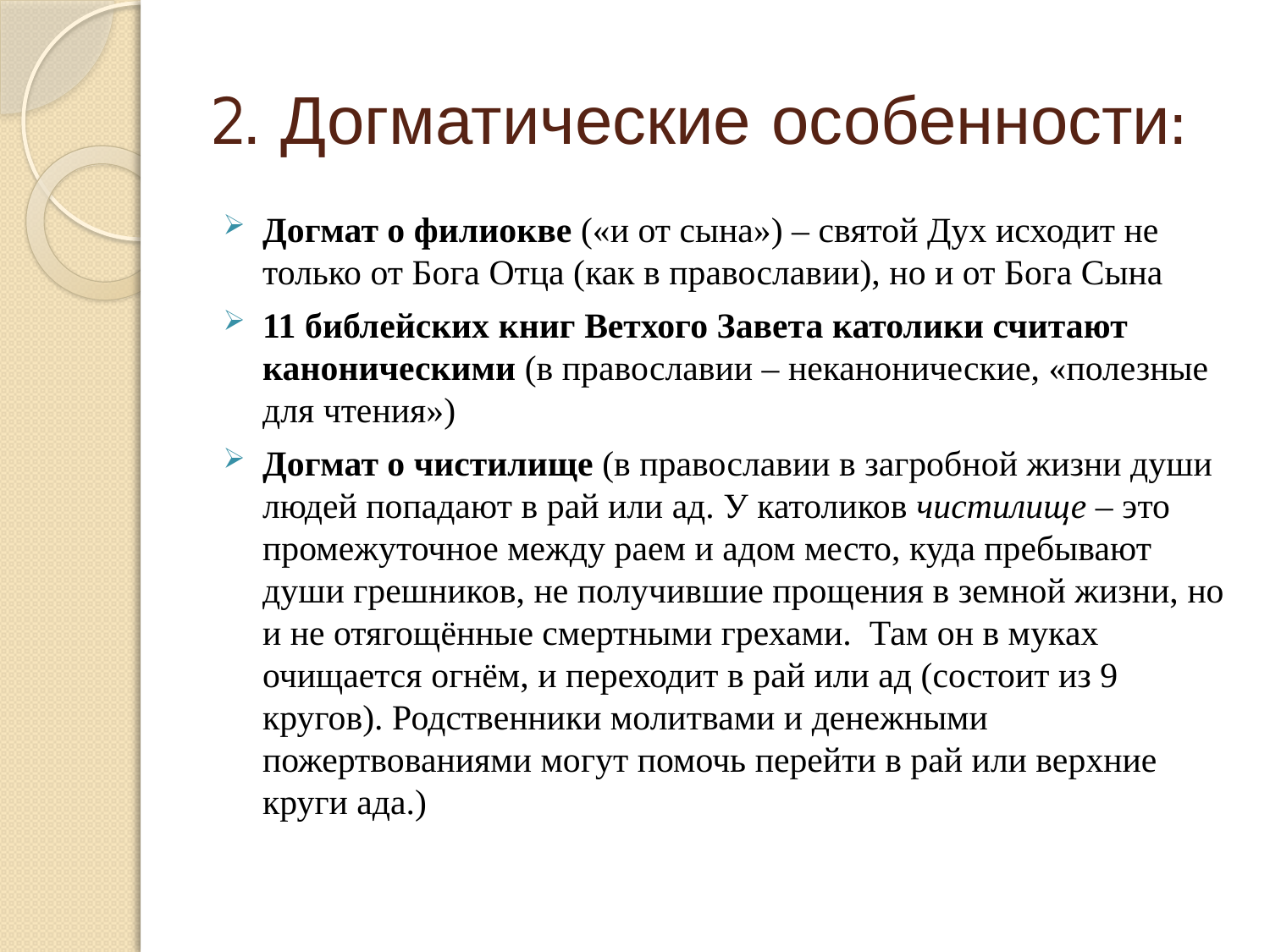

# 2. Догматические особенности:
Догмат о филиокве («и от сына») – святой Дух исходит не только от Бога Отца (как в православии), но и от Бога Сына
11 библейских книг Ветхого Завета католики считают каноническими (в православии – неканонические, «полезные для чтения»)
Догмат о чистилище (в православии в загробной жизни души людей попадают в рай или ад. У католиков чистилище – это промежуточное между раем и адом место, куда пребывают души грешников, не получившие прощения в земной жизни, но и не отягощённые смертными грехами.  Там он в муках очищается огнём, и переходит в рай или ад (состоит из 9 кругов). Родственники молитвами и денежными пожертвованиями могут помочь перейти в рай или верхние круги ада.)